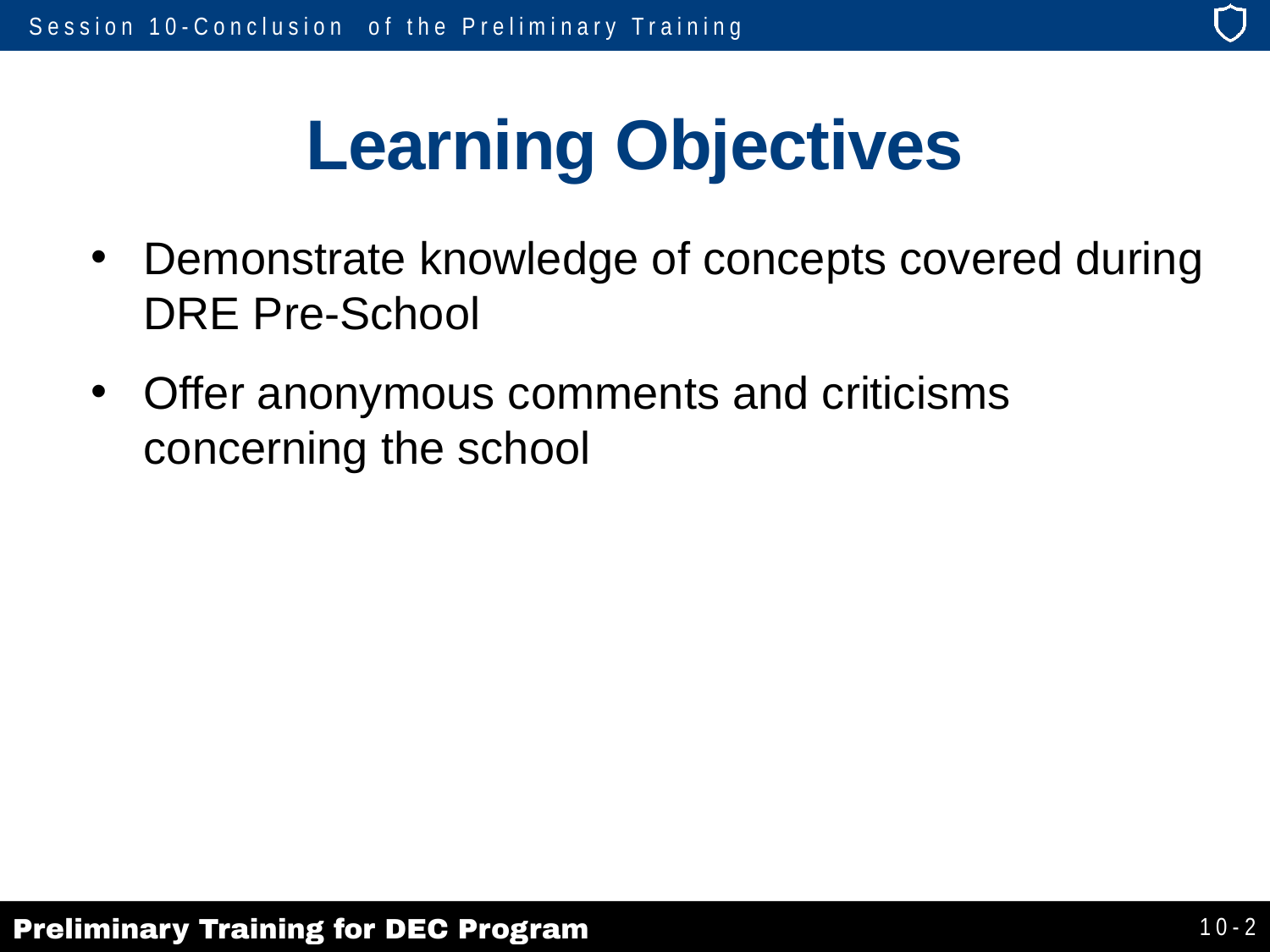

# Learning Objectives
Demonstrate knowledge of concepts covered during DRE Pre-School
Offer anonymous comments and criticisms concerning the school
10-2